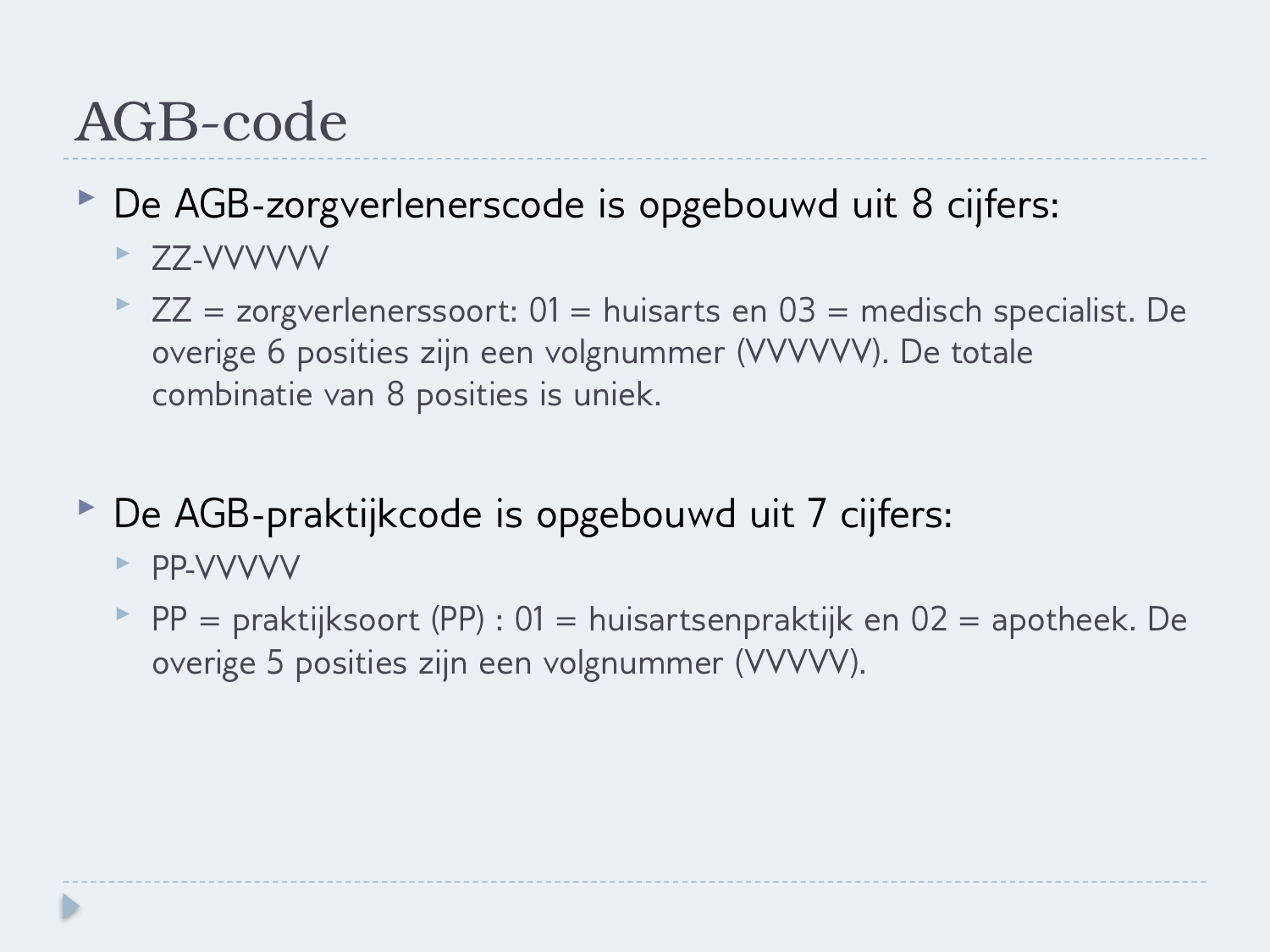

# AGB-code
De AGB-zorgverlenerscode is opgebouwd uit 8 cijfers:
ZZ-VVVVVV
ZZ = zorgverlenerssoort: 01 = huisarts en 03 = medisch specialist. De overige 6 posities zijn een volgnummer (VVVVVV). De totale combinatie van 8 posities is uniek.

De AGB-praktijkcode is opgebouwd uit 7 cijfers:
PP-VVVVV
PP = praktijksoort (PP) : 01 = huisartsenpraktijk en 02 = apotheek. De overige 5 posities zijn een volgnummer (VVVVV).